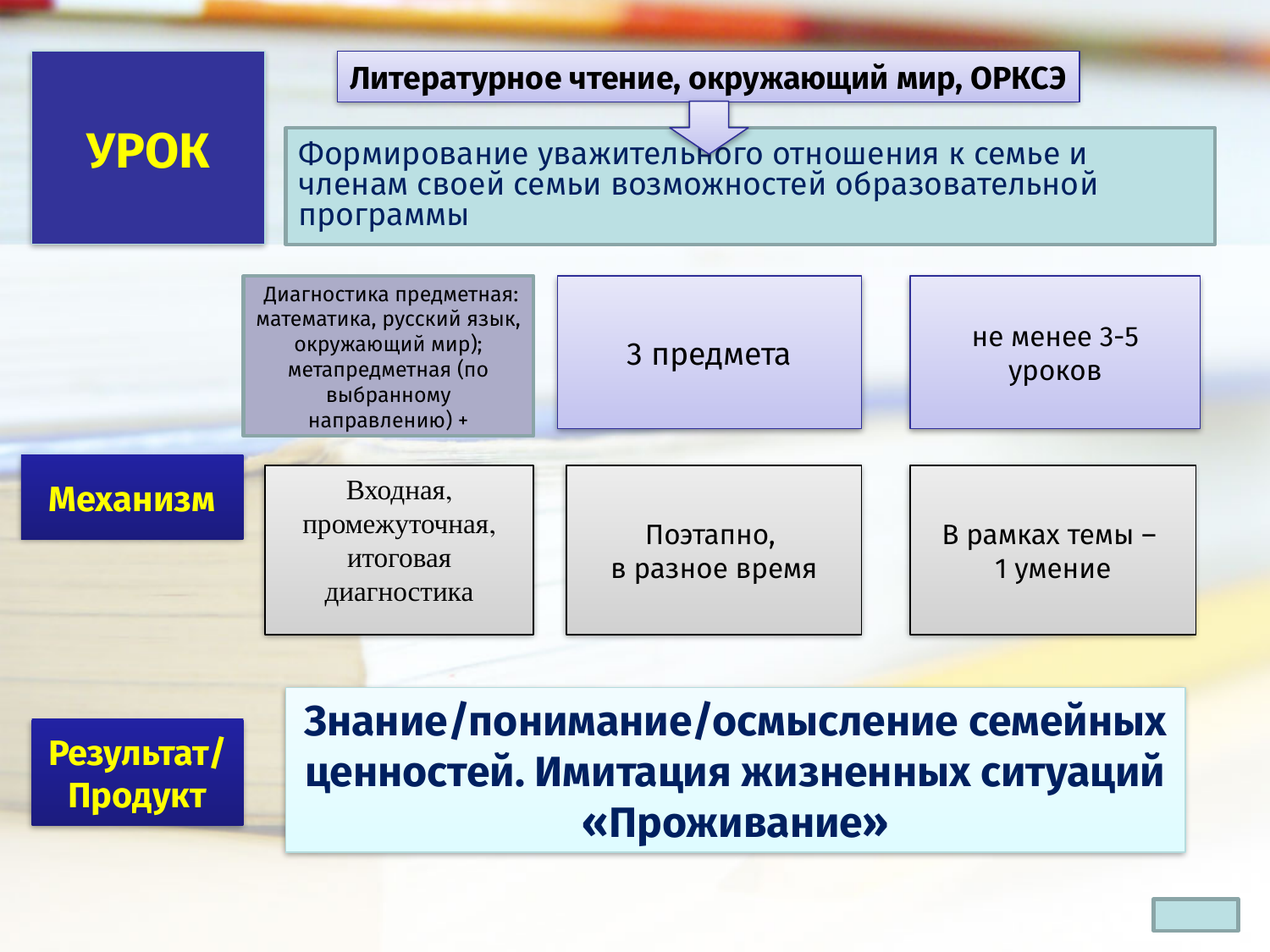

УРОК
Литературное чтение, окружающий мир, ОРКСЭ

Формирование уважительного отношения к семье и членам своей семьи возможностей образовательной программы
 Диагностика предметная: математика, русский язык, окружающий мир);
метапредметная (по выбранному направлению) +
3 предмета
не менее 3-5 уроков
Механизм
Входная,
промежуточная, итоговая диагностика
Поэтапно,
в разное время
В рамках темы –
1 умение
Знание/понимание/осмысление семейных ценностей. Имитация жизненных ситуаций «Проживание»
Результат/Продукт